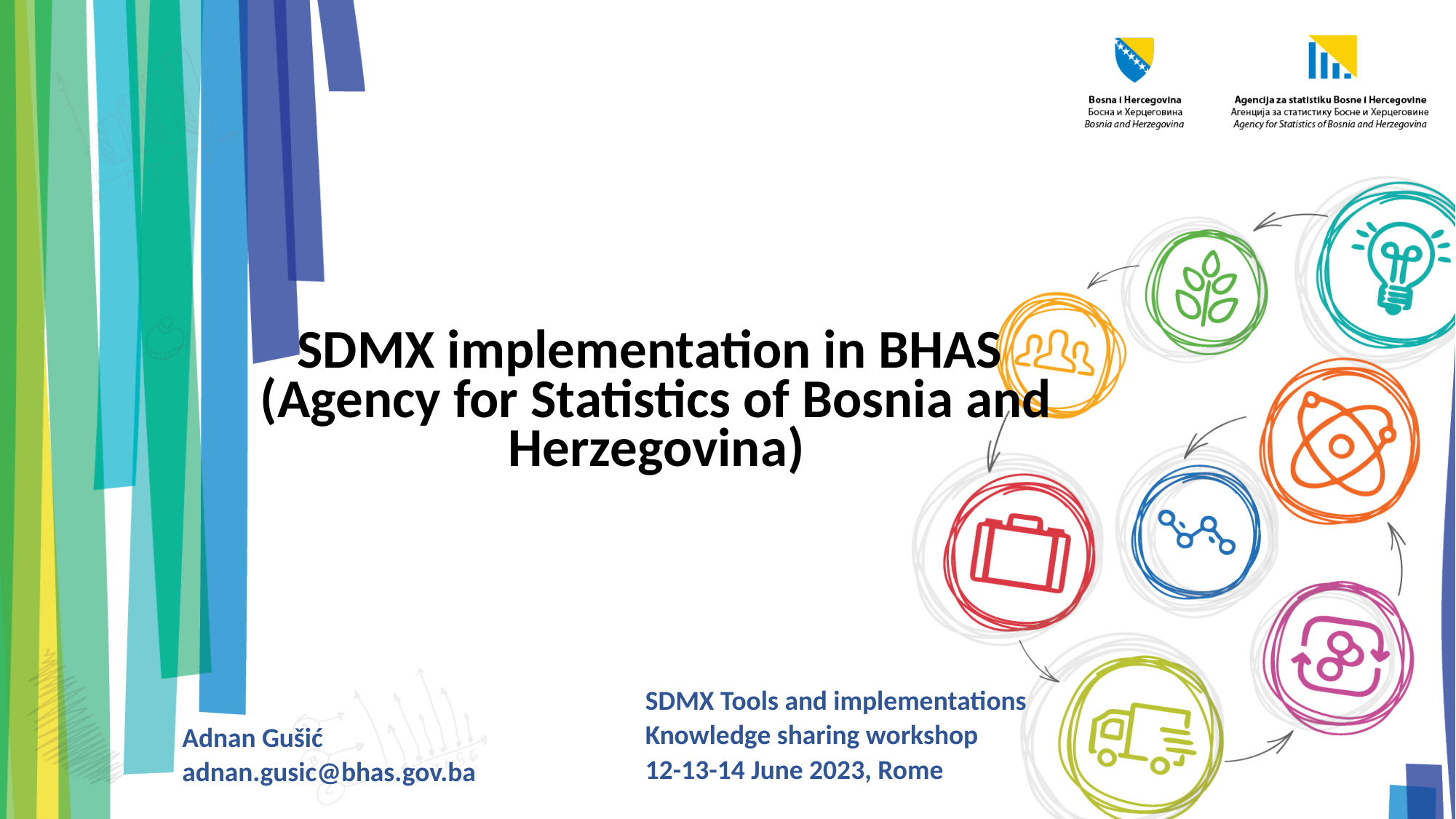

# SDMX implementation in BHAS (Agency for Statistics of Bosnia and Herzegovina)
SDMX Tools and implementations
Knowledge sharing workshop
12-13-14 June 2023, Rome
Adnan Gušić
adnan.gusic@bhas.gov.ba